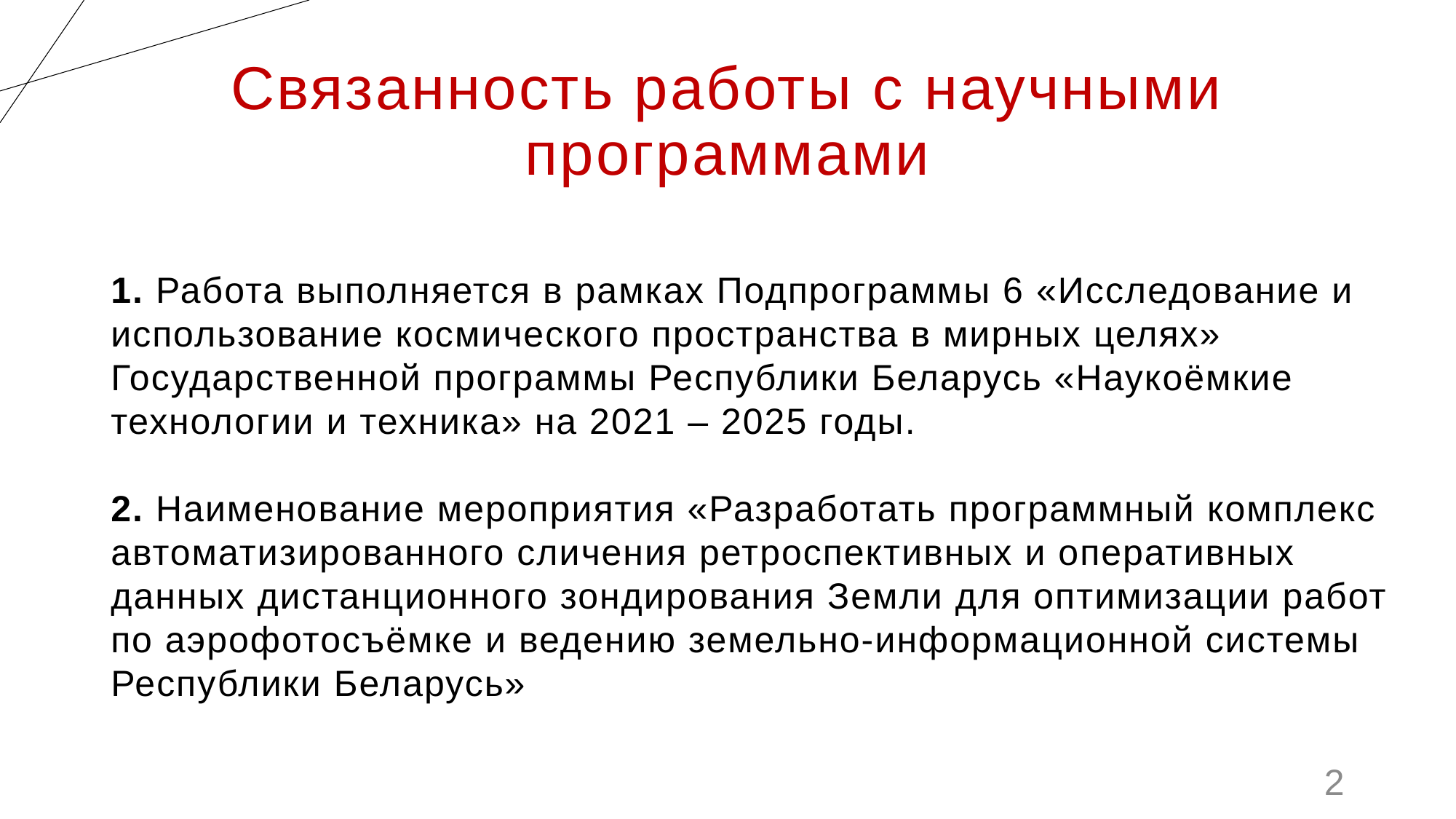

# Связанность работы с научными программами
1. Работа выполняется в рамках Подпрограммы 6 «Исследование и использование космического пространства в мирных целях» Государственной программы Республики Беларусь «Наукоёмкие технологии и техника» на 2021 – 2025 годы.

2. Наименование мероприятия «Разработать программный комплекс автоматизированного сличения ретроспективных и оперативных данных дистанционного зондирования Земли для оптимизации работ по аэрофотосъёмке и ведению земельно-информационной системы Республики Беларусь»
2